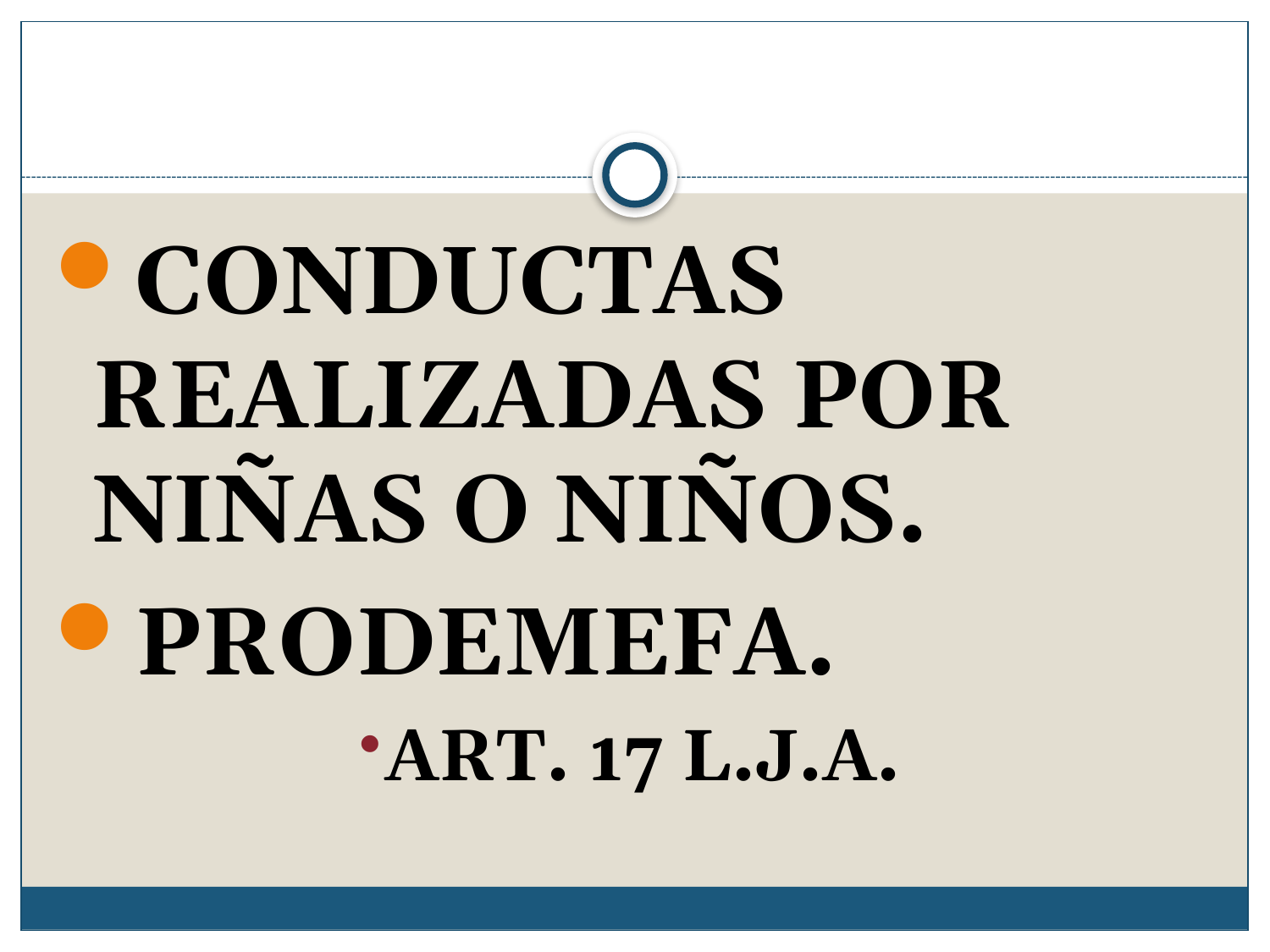

#
CONDUCTAS  REALIZADAS POR NIÑAS O NIÑOS.
PRODEMEFA.
Art. 17 L.J.A.